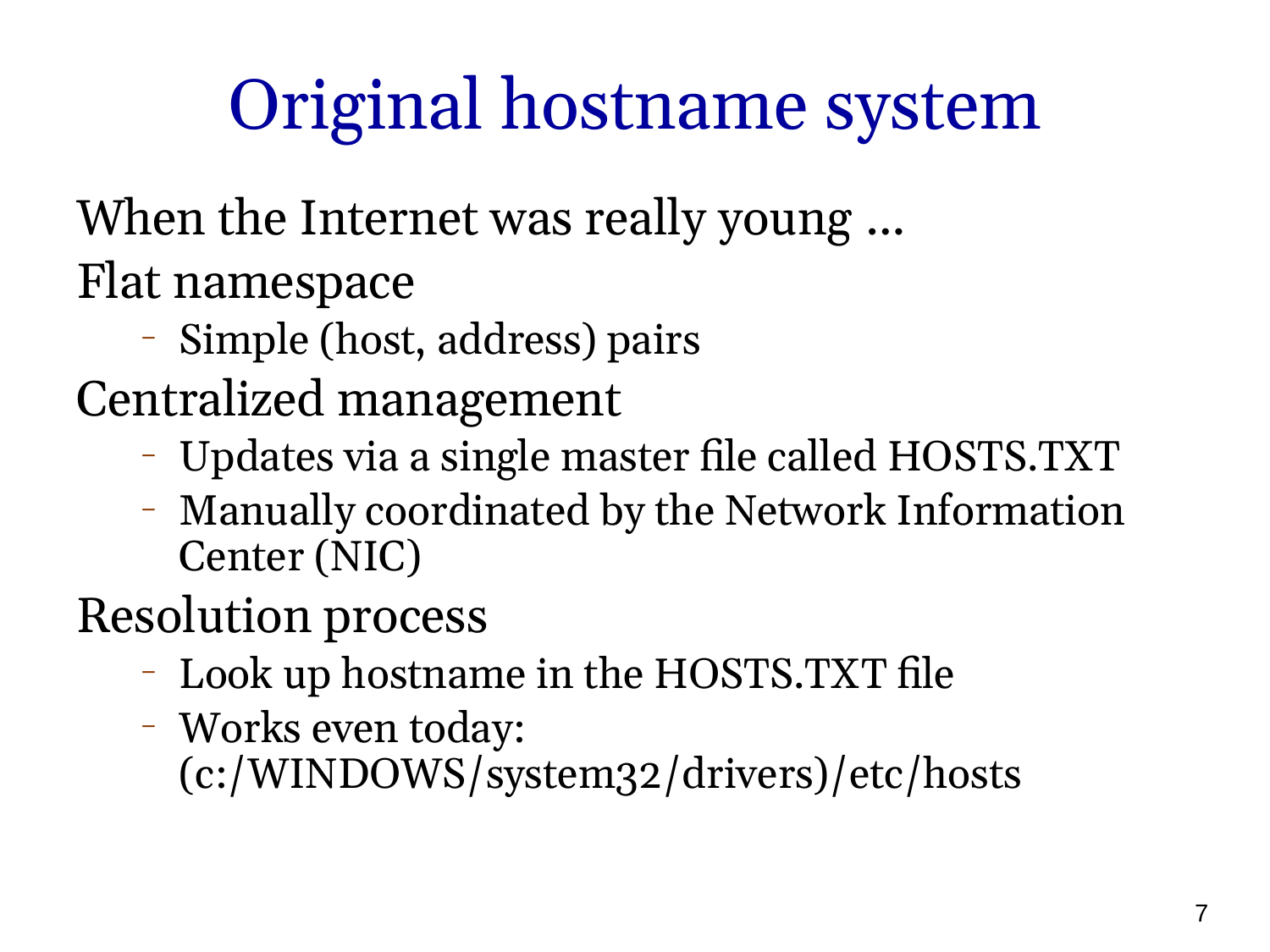

# Original hostname system
When the Internet was really young …
Flat namespace
Simple (host, address) pairs
Centralized management
Updates via a single master file called HOSTS.TXT
Manually coordinated by the Network Information Center (NIC)
Resolution process
Look up hostname in the HOSTS.TXT file
Works even today: (c:/WINDOWS/system32/drivers)/etc/hosts

7